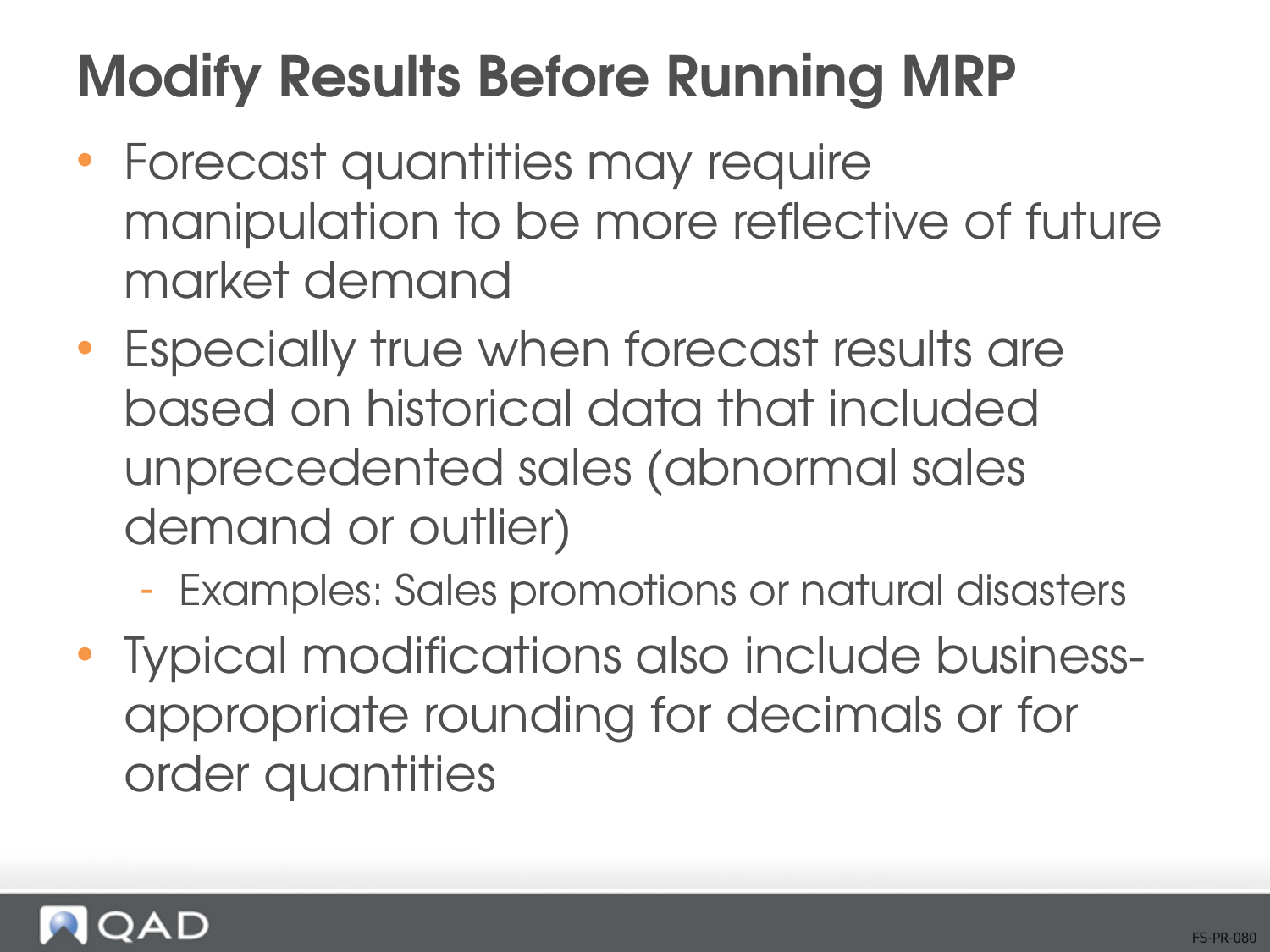

# Modify Results Before Running MRP
Forecast quantities may require manipulation to be more reflective of future market demand
Especially true when forecast results are based on historical data that included unprecedented sales (abnormal sales demand or outlier)
Examples: Sales promotions or natural disasters
Typical modifications also include business- appropriate rounding for decimals or for order quantities
FS-PR-080